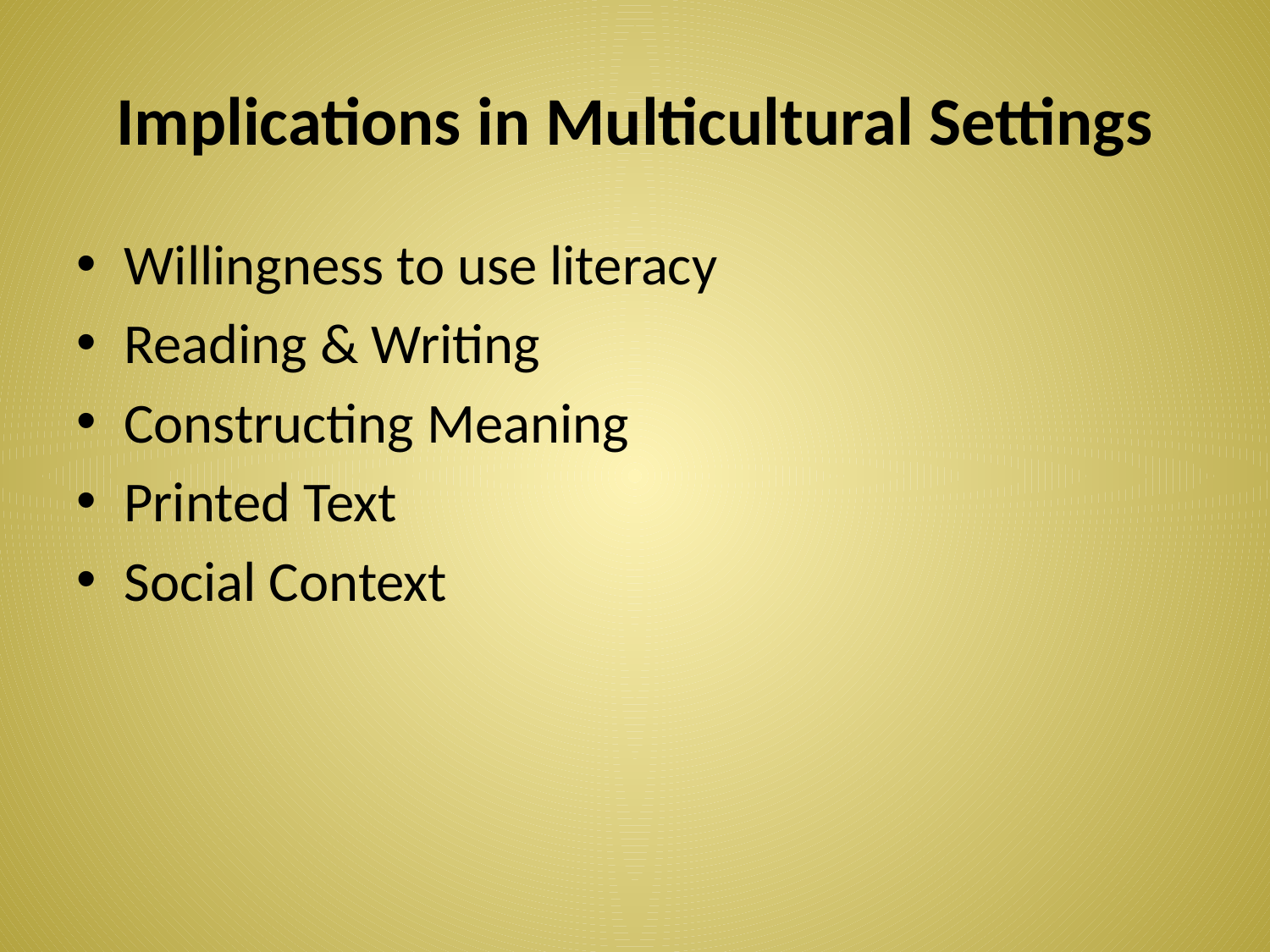

# Implications in Multicultural Settings
Willingness to use literacy
Reading & Writing
Constructing Meaning
Printed Text
Social Context